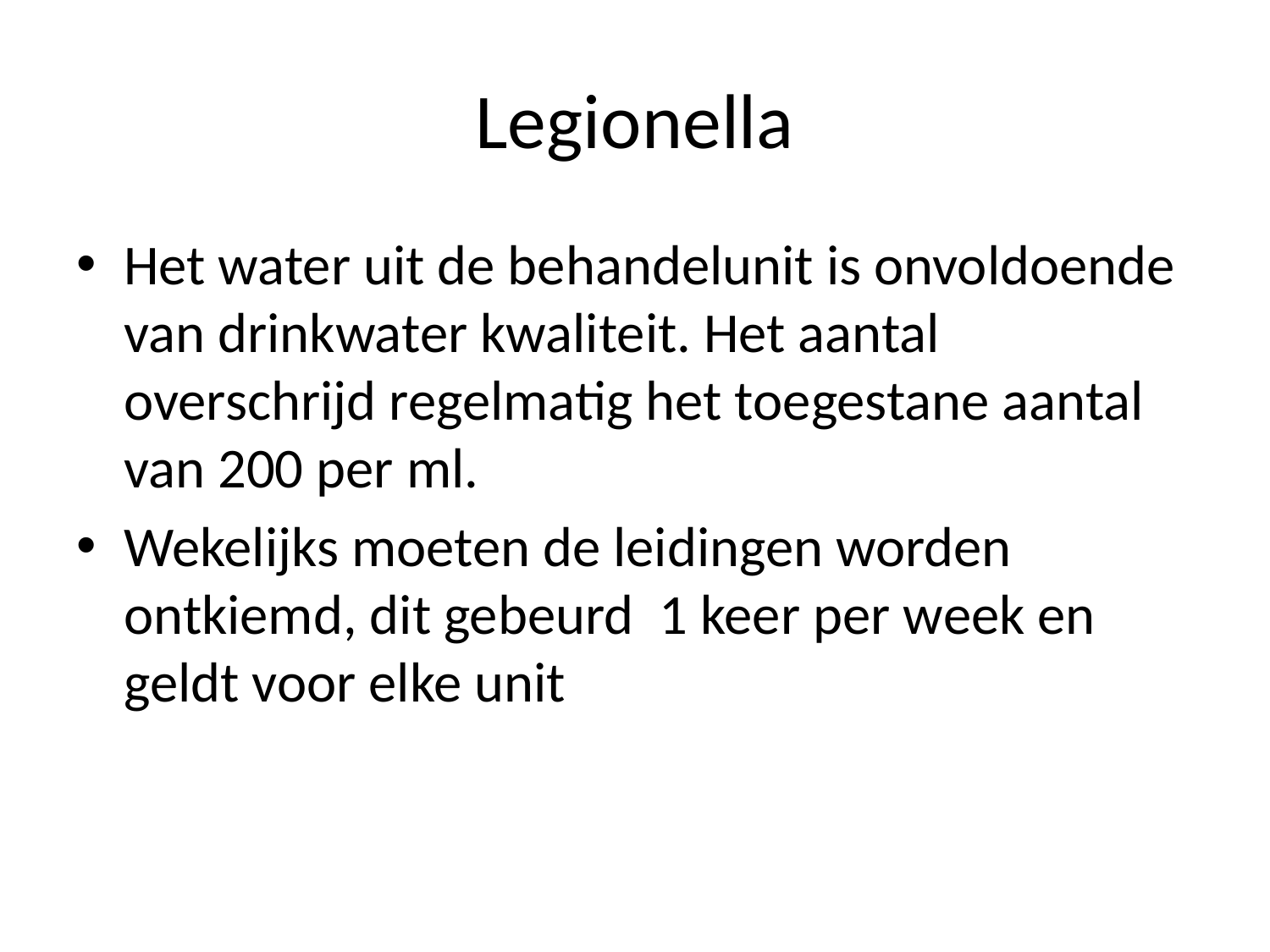

# Legionella
Het water uit de behandelunit is onvoldoende van drinkwater kwaliteit. Het aantal overschrijd regelmatig het toegestane aantal van 200 per ml.
Wekelijks moeten de leidingen worden ontkiemd, dit gebeurd  1 keer per week en geldt voor elke unit